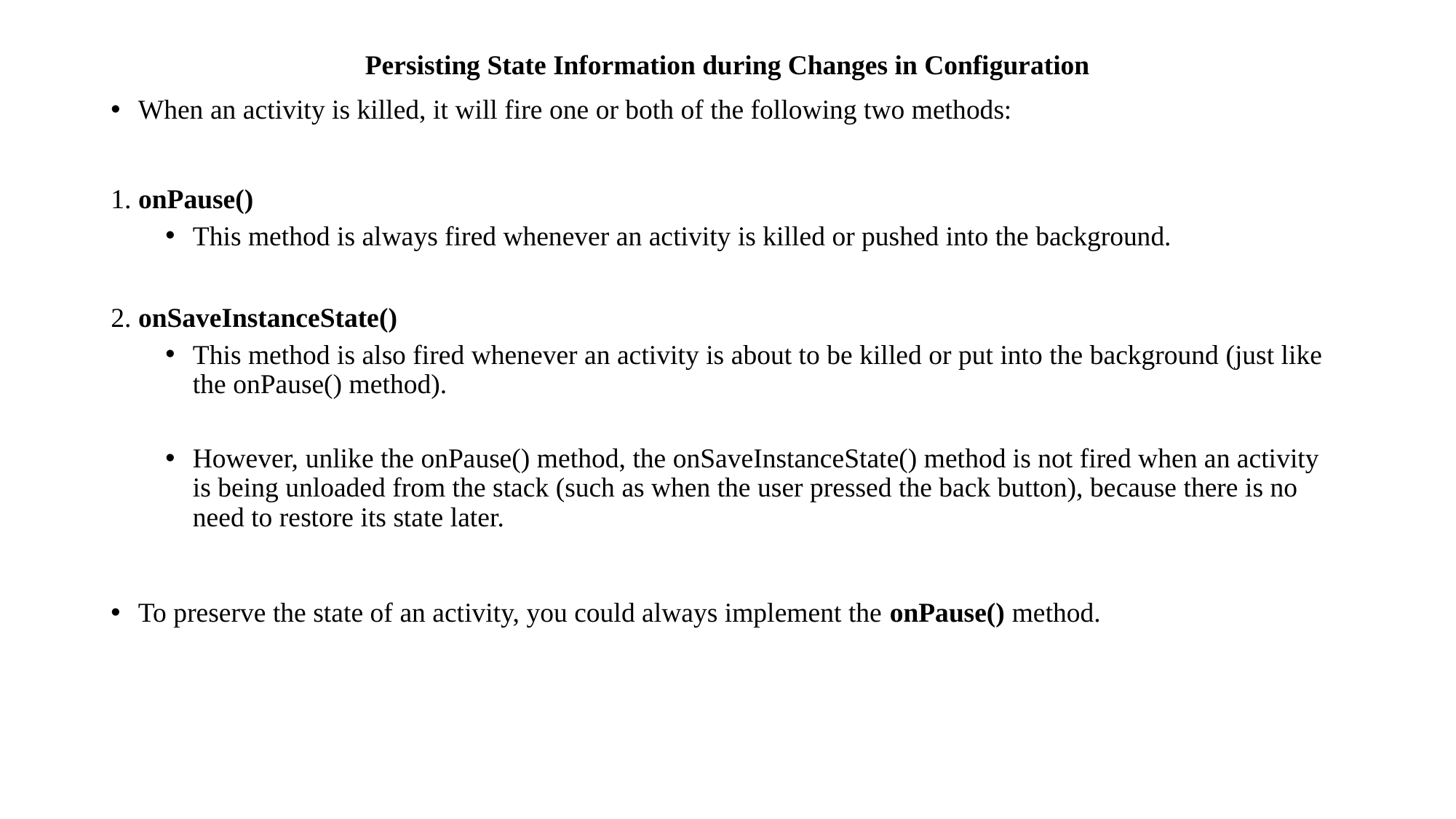

Persisting State Information during Changes in Configuration
When an activity is killed, it will fire one or both of the following two methods:

1. onPause()
This method is always fired whenever an activity is killed or pushed into the background.

2. onSaveInstanceState()
This method is also fired whenever an activity is about to be killed or put into the background (just like the onPause() method).

However, unlike the onPause() method, the onSaveInstanceState() method is not fired when an activity is being unloaded from the stack (such as when the user pressed the back button), because there is no need to restore its state later.

To preserve the state of an activity, you could always implement the onPause() method.